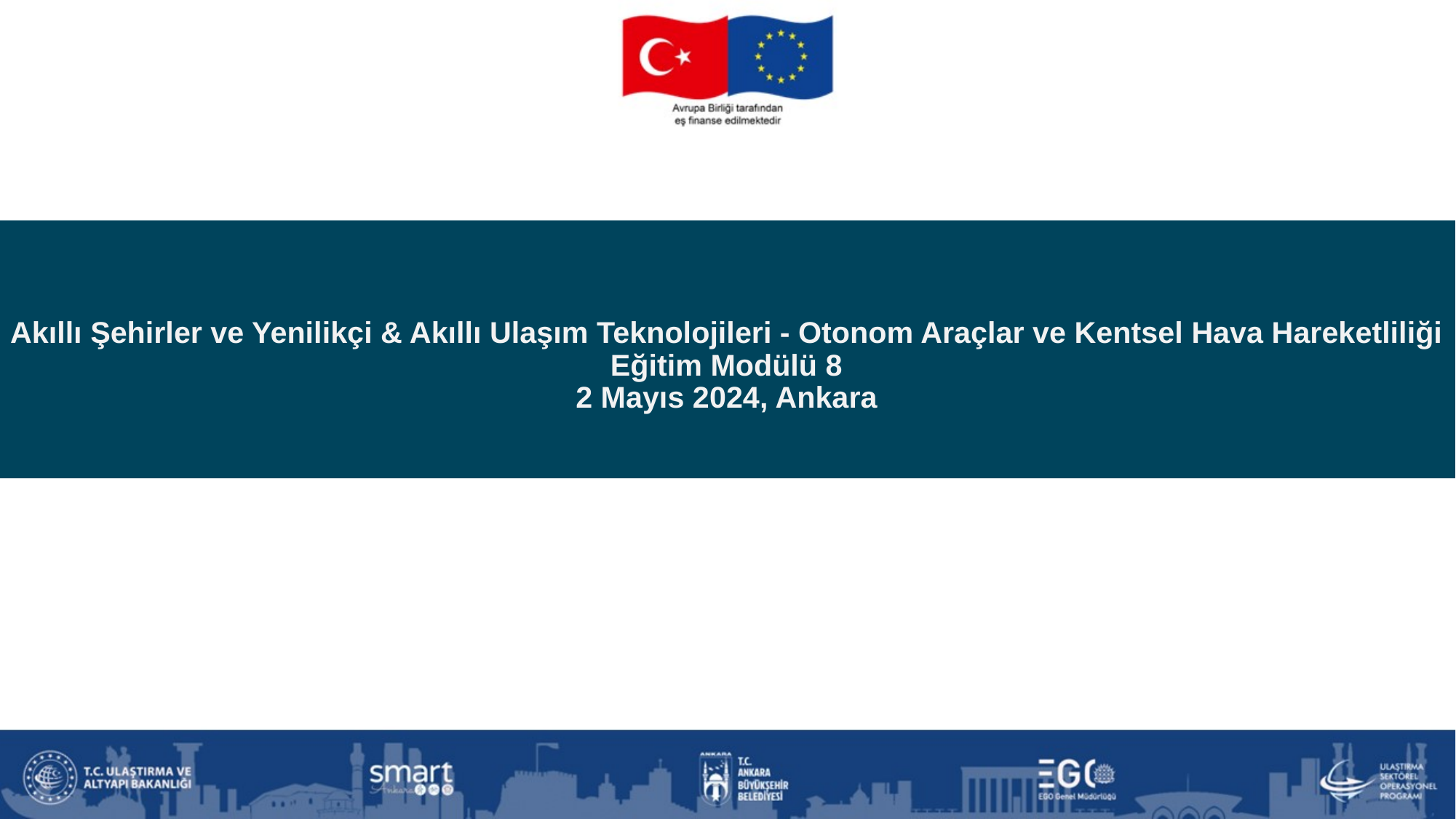

# Akıllı Şehirler ve Yenilikçi & Akıllı Ulaşım Teknolojileri - Otonom Araçlar ve Kentsel Hava Hareketliliği Eğitim Modülü 8 2 Mayıs 2024, Ankara